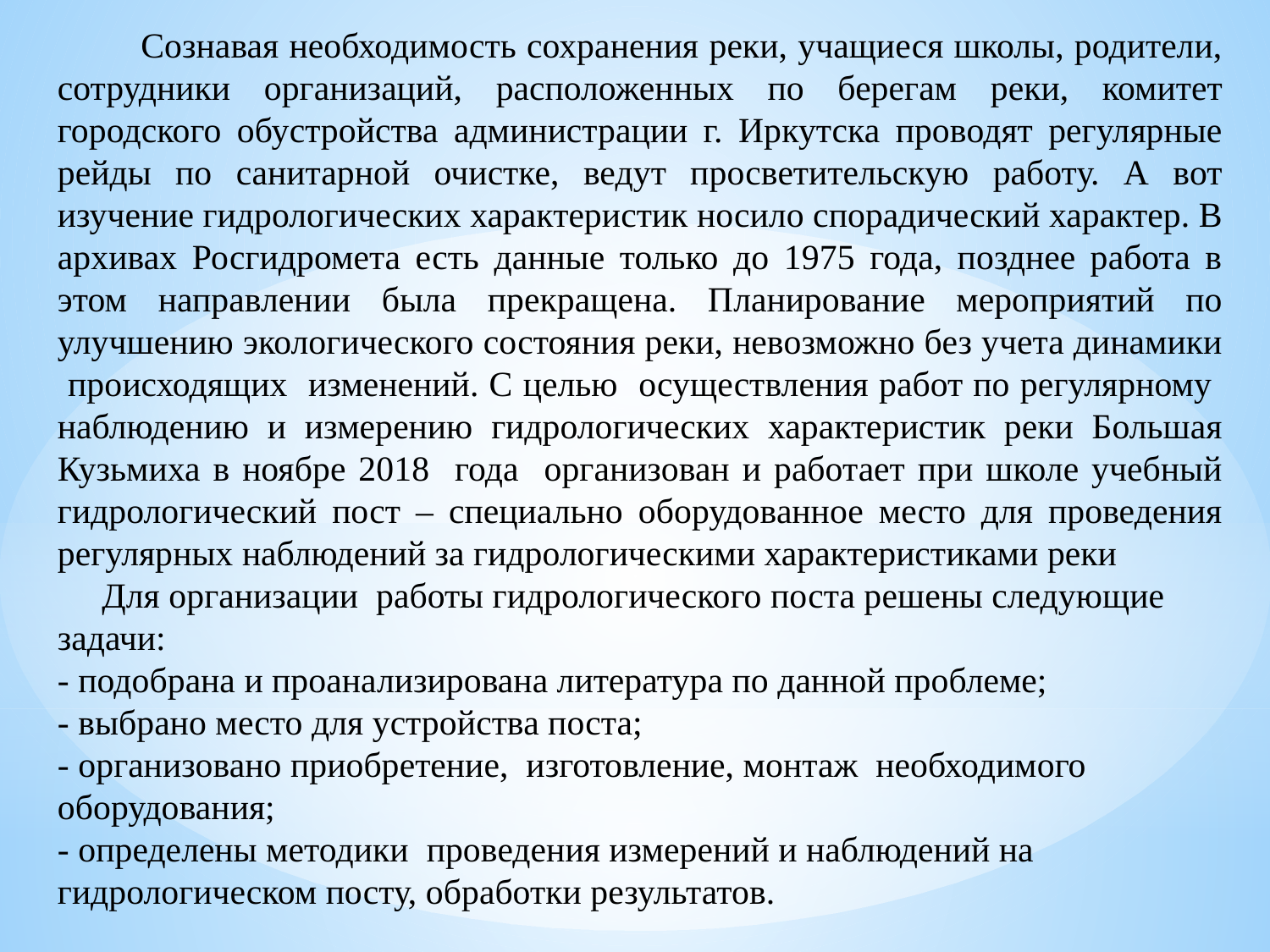

Сознавая необходимость сохранения реки, учащиеся школы, родители, сотрудники организаций, расположенных по берегам реки, комитет городского обустройства администрации г. Иркутска проводят регулярные рейды по санитарной очистке, ведут просветительскую работу. А вот изучение гидрологических характеристик носило спорадический характер. В архивах Росгидромета есть данные только до 1975 года, позднее работа в этом направлении была прекращена. Планирование мероприятий по улучшению экологического состояния реки, невозможно без учета динамики  происходящих  изменений. С целью  осуществления работ по регулярному  наблюдению и измерению гидрологических характеристик реки Большая Кузьмиха в ноябре 2018  года  организован и работает при школе учебный гидрологический пост – специально оборудованное место для проведения регулярных наблюдений за гидрологическими характеристиками реки
     Для организации  работы гидрологического поста решены следующие задачи:
- подобрана и проанализирована литература по данной проблеме;
- выбрано место для устройства поста;
- организовано приобретение,  изготовление, монтаж  необходимого оборудования;
- определены методики  проведения измерений и наблюдений на гидрологическом посту, обработки результатов.